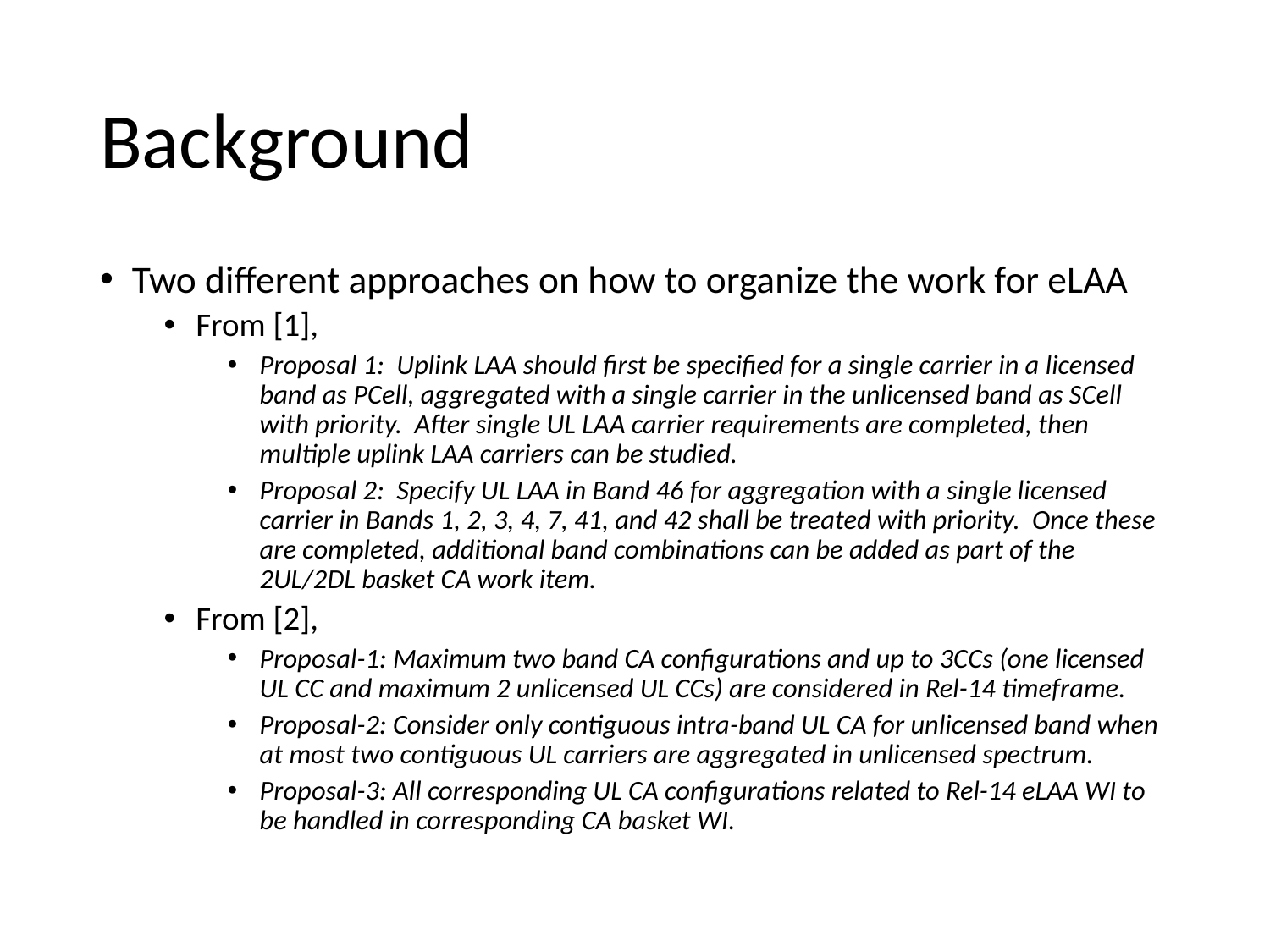

# Background
Two different approaches on how to organize the work for eLAA
From [1],
Proposal 1:  Uplink LAA should first be specified for a single carrier in a licensed band as PCell, aggregated with a single carrier in the unlicensed band as SCell with priority.  After single UL LAA carrier requirements are completed, then multiple uplink LAA carriers can be studied.
Proposal 2:  Specify UL LAA in Band 46 for aggregation with a single licensed carrier in Bands 1, 2, 3, 4, 7, 41, and 42 shall be treated with priority.  Once these are completed, additional band combinations can be added as part of the 2UL/2DL basket CA work item.
From [2],
Proposal-1: Maximum two band CA configurations and up to 3CCs (one licensed UL CC and maximum 2 unlicensed UL CCs) are considered in Rel-14 timeframe.
Proposal-2: Consider only contiguous intra-band UL CA for unlicensed band when at most two contiguous UL carriers are aggregated in unlicensed spectrum.
Proposal-3: All corresponding UL CA configurations related to Rel-14 eLAA WI to be handled in corresponding CA basket WI.